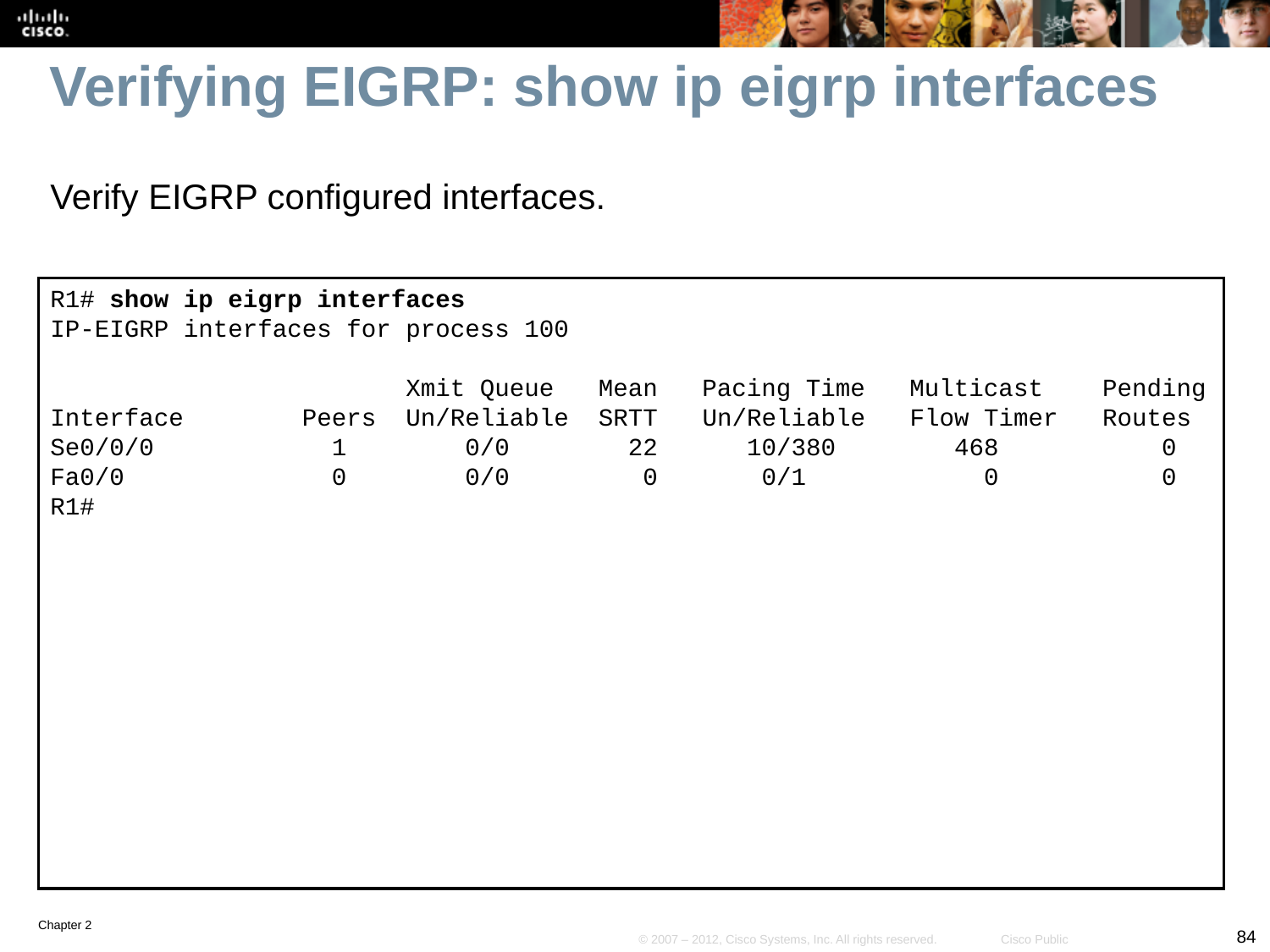

# Verifying EIGRP: show ip eigrp interfaces
Verify EIGRP configured interfaces.
R1# show ip eigrp interfaces
IP-EIGRP interfaces for process 100

                        Xmit Queue   Mean   Pacing Time   Multicast    Pending
Interface        Peers  Un/Reliable  SRTT   Un/Reliable   Flow Timer   Routes
Se0/0/0            1        0/0        22      10/380        468           0
Fa0/0              0        0/0         0       0/1            0           0
R1#